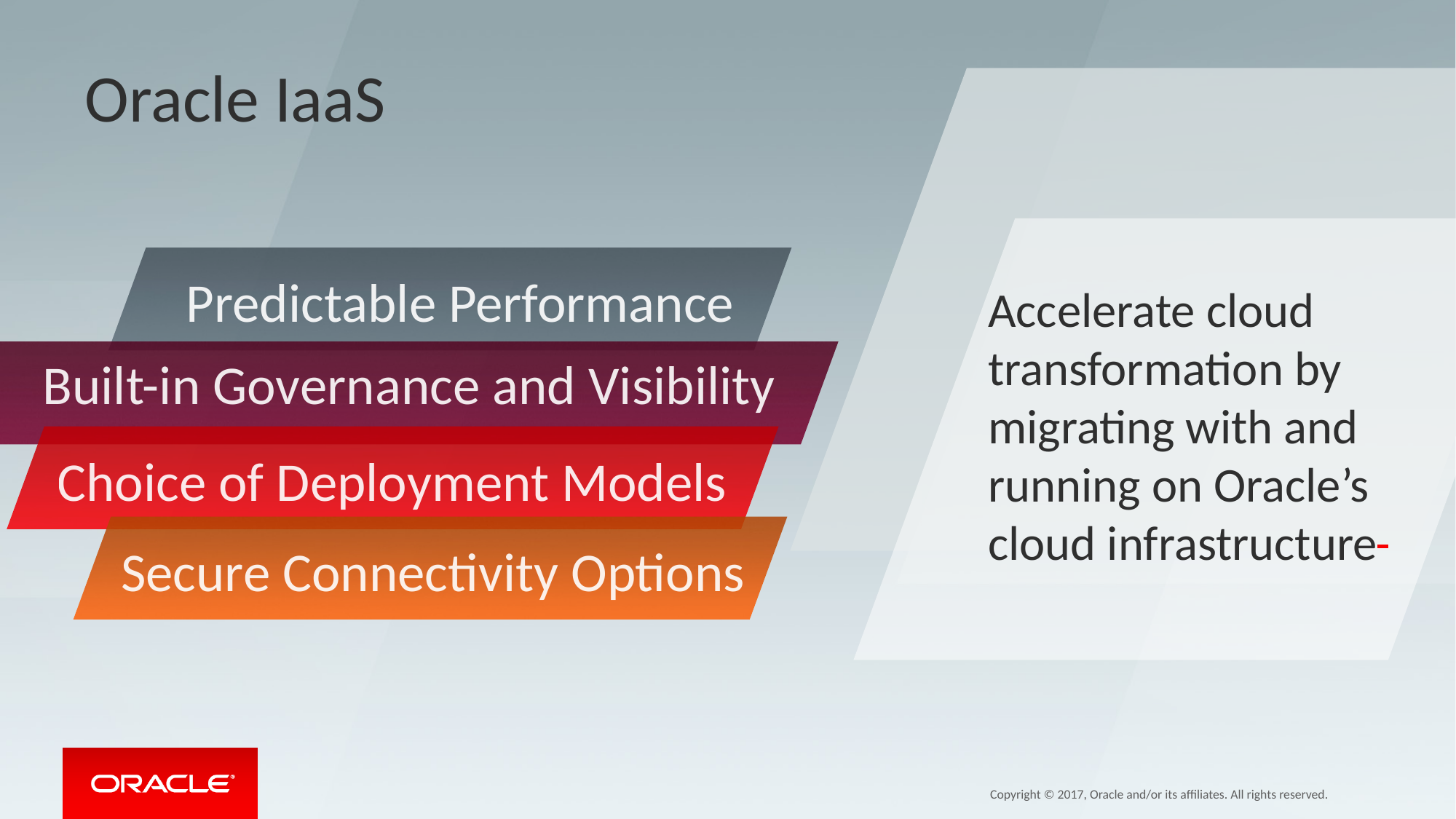

Oracle IaaS

Predictable Performance
Accelerate cloud transformation by migrating with and running on Oracle’s cloud infrastructure
Built-in Governance and Visibility

Choice of Deployment Models

Secure Connectivity Options
Copyright © 2017, Oracle and/or its affiliates. All rights reserved.